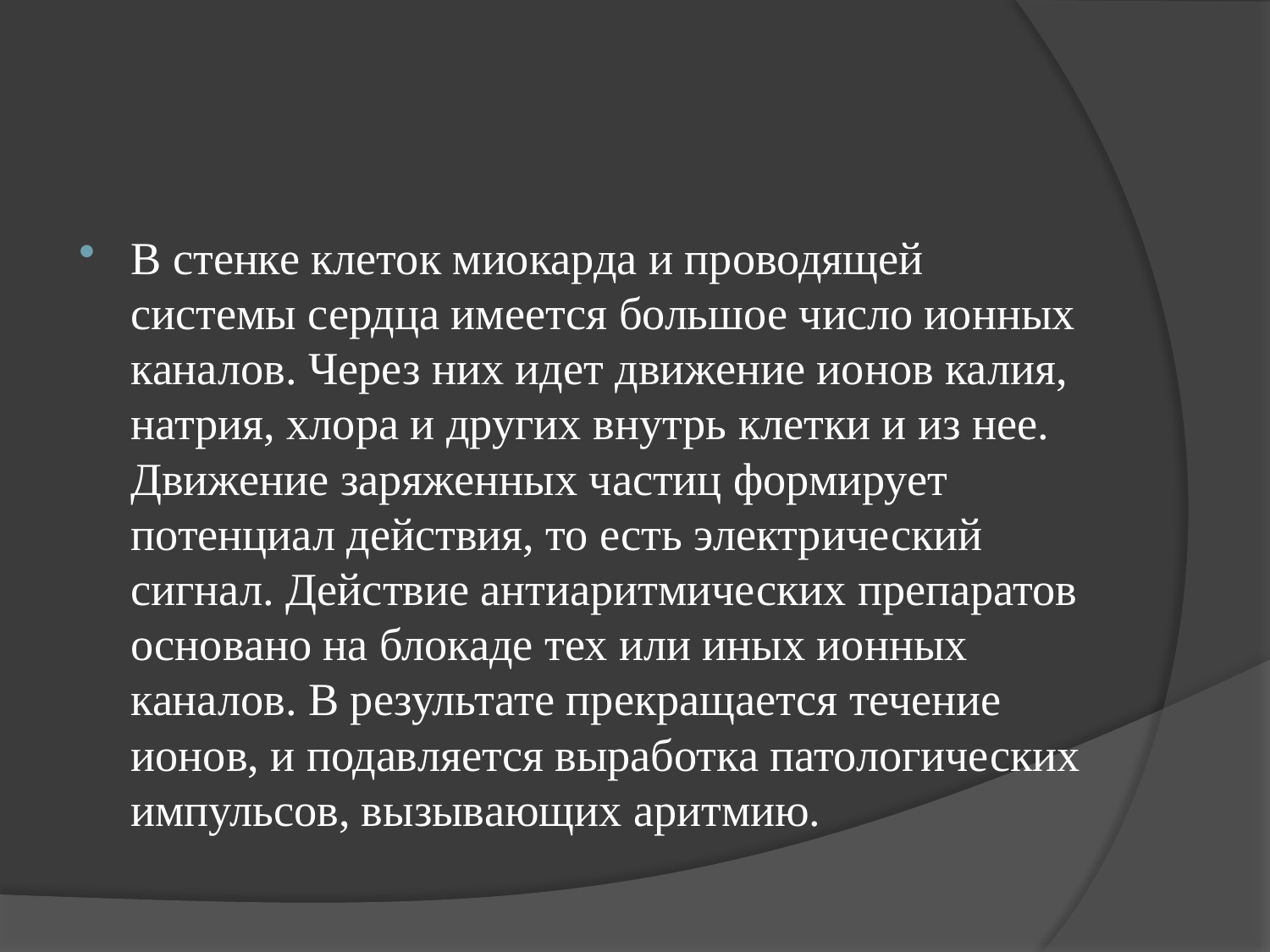

#
В стенке клеток миокарда и проводящей системы сердца имеется большое число ионных каналов. Через них идет движение ионов калия, натрия, хлора и других внутрь клетки и из нее. Движение заряженных частиц формирует потенциал действия, то есть электрический сигнал. Действие антиаритмических препаратов основано на блокаде тех или иных ионных каналов. В результате прекращается течение ионов, и подавляется выработка патологических импульсов, вызывающих аритмию.